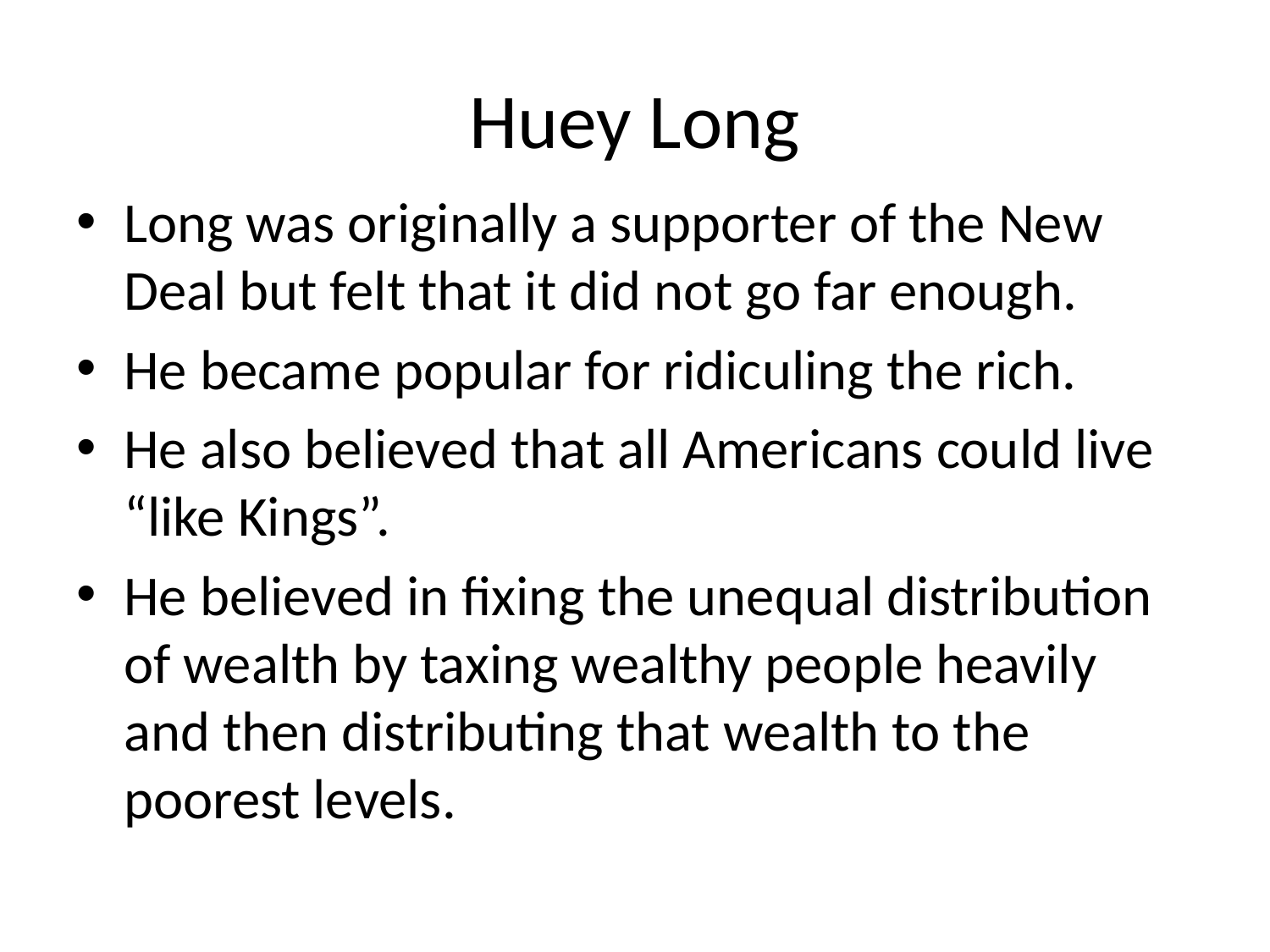

# Huey Long
Long was originally a supporter of the New Deal but felt that it did not go far enough.
He became popular for ridiculing the rich.
He also believed that all Americans could live “like Kings”.
He believed in fixing the unequal distribution of wealth by taxing wealthy people heavily and then distributing that wealth to the poorest levels.